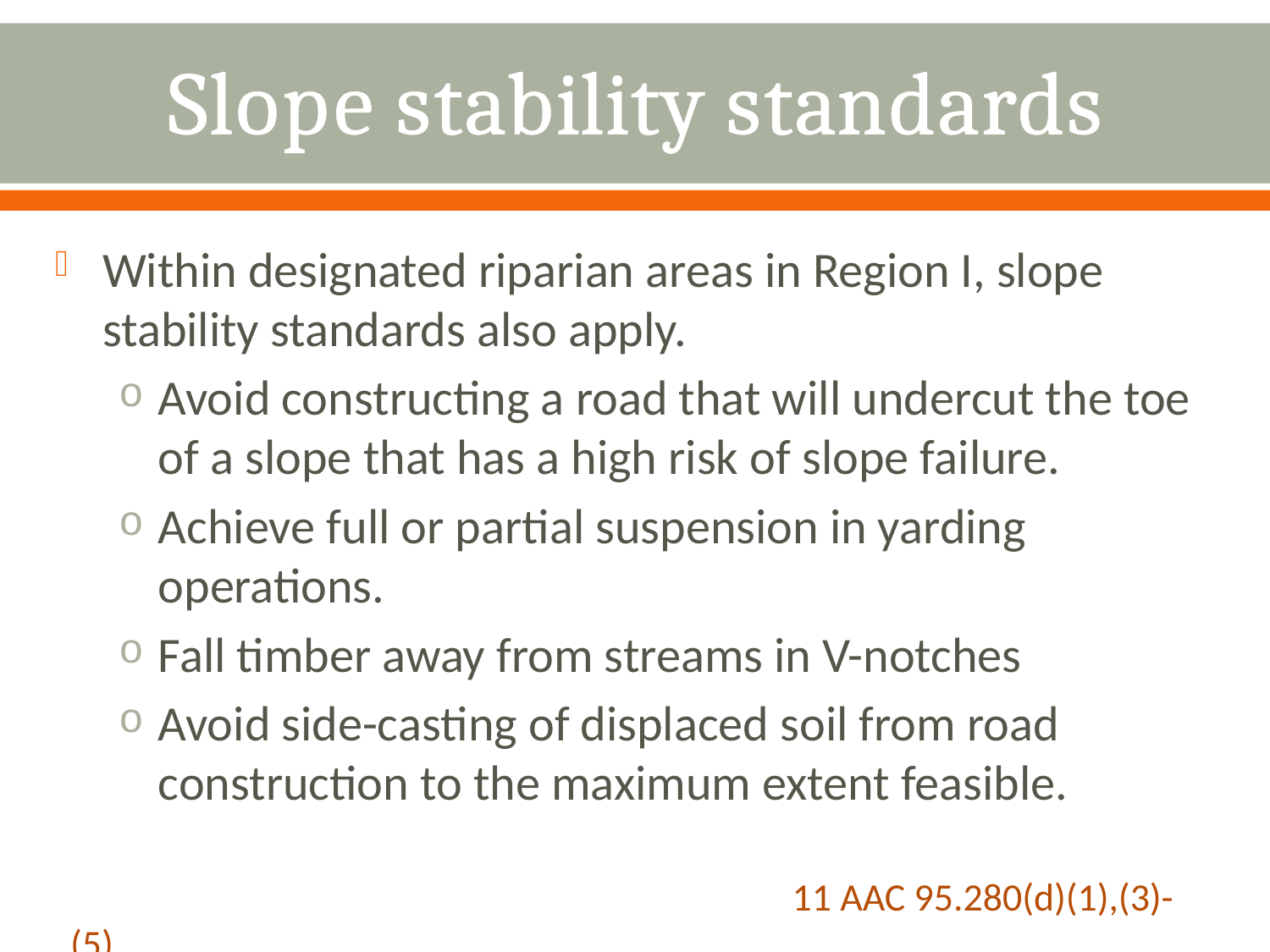

# Slope stability standards
Within designated riparian areas in Region I, slope stability standards also apply.
Avoid constructing a road that will under­cut the toe of a slope that has a high risk of slope failure.
Achieve full or partial suspension in yarding operations.
Fall timber away from streams in V-notches
Avoid side-casting of displaced soil from road construction to the maximum extent feasible.

					          11 AAC 95.280(d)(1),(3)-(5)